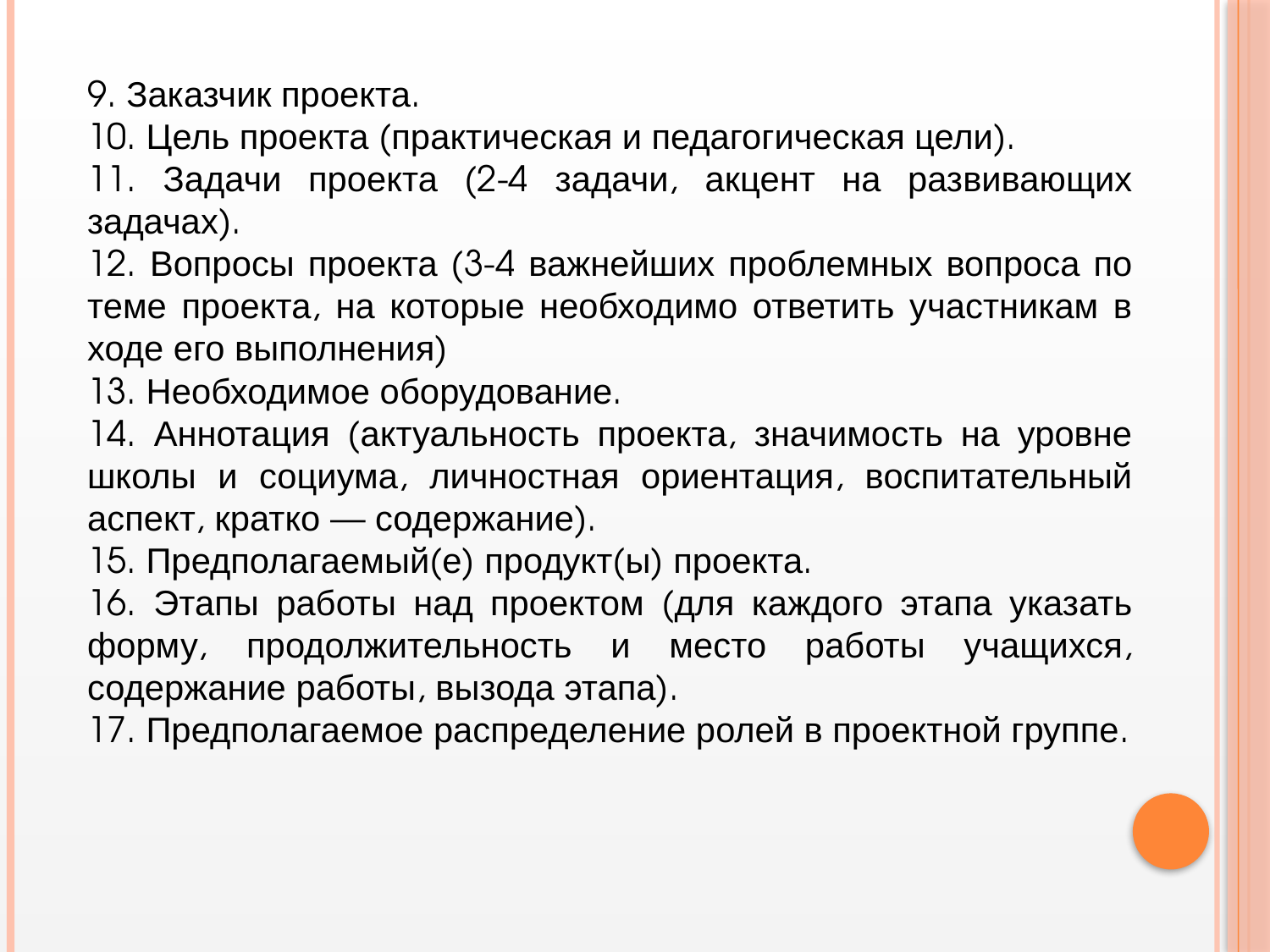

#
9. Заказчик проекта.
10. Цель проекта (практическая и педагогическая цели).
11. Задачи проекта (2-4 задачи, акцент на развивающих задачах).
12. Вопросы проекта (3-4 важнейших проблемных вопроса по теме проекта, на которые необходимо ответить участникам в ходе его выполнения)
13. Необходимое оборудование.
14. Аннотация (актуальность проекта, значимость на уровне школы и социума, личностная ориентация, воспитательный аспект, кратко — содержание).
15. Предполагаемый(е) продукт(ы) проекта.
16. Этапы работы над проектом (для каждого этапа указать форму, продолжительность и место работы учащихся, содержание работы, вызода этапа).
17. Предполагаемое распределение ролей в проектной группе.